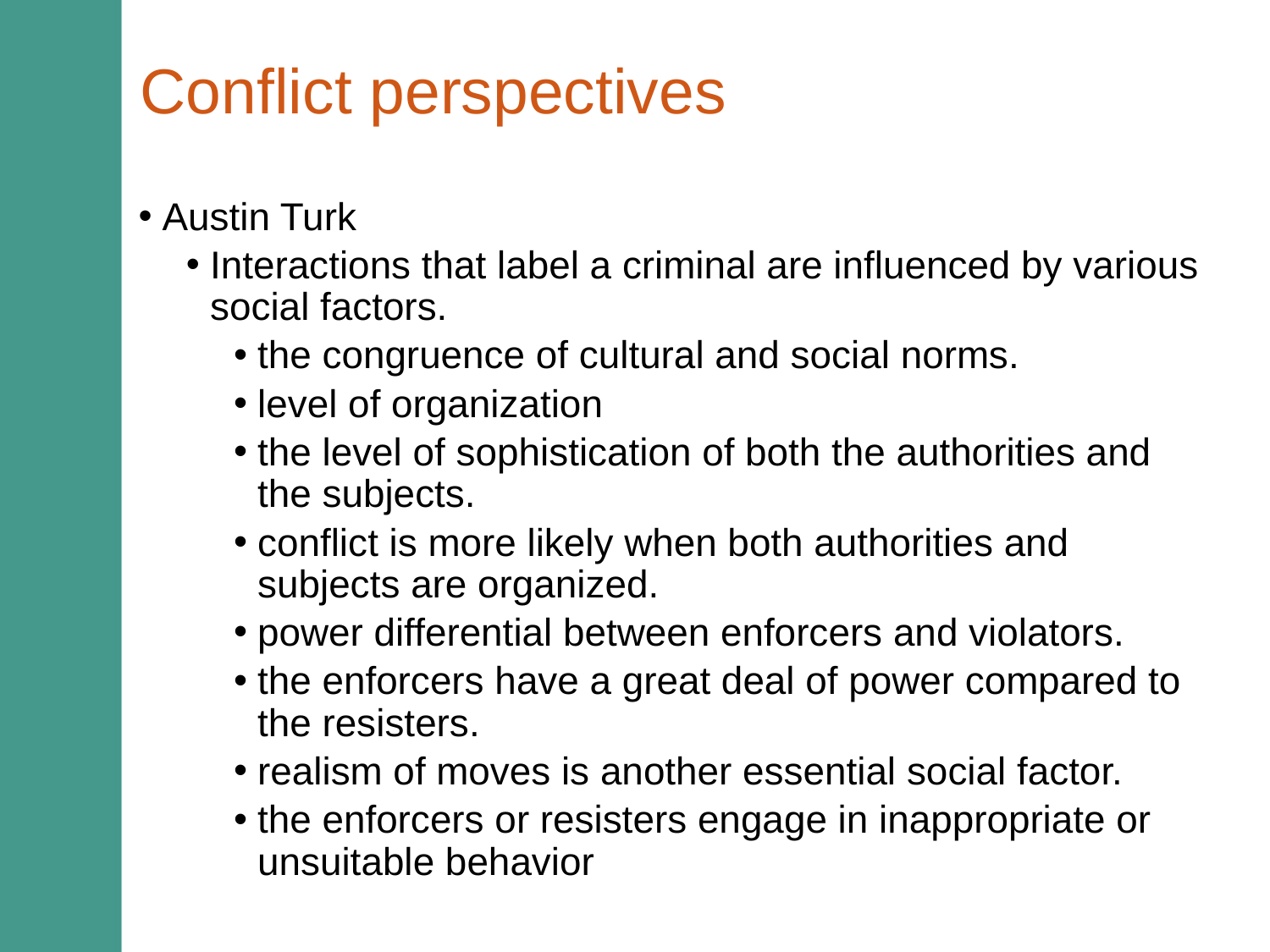

# Conflict perspectives
Austin Turk
Interactions that label a criminal are influenced by various social factors.
the congruence of cultural and social norms.
level of organization
the level of sophistication of both the authorities and the subjects.
conflict is more likely when both authorities and subjects are organized.
power differential between enforcers and violators.
the enforcers have a great deal of power compared to the resisters.
realism of moves is another essential social factor.
the enforcers or resisters engage in inappropriate or unsuitable behavior